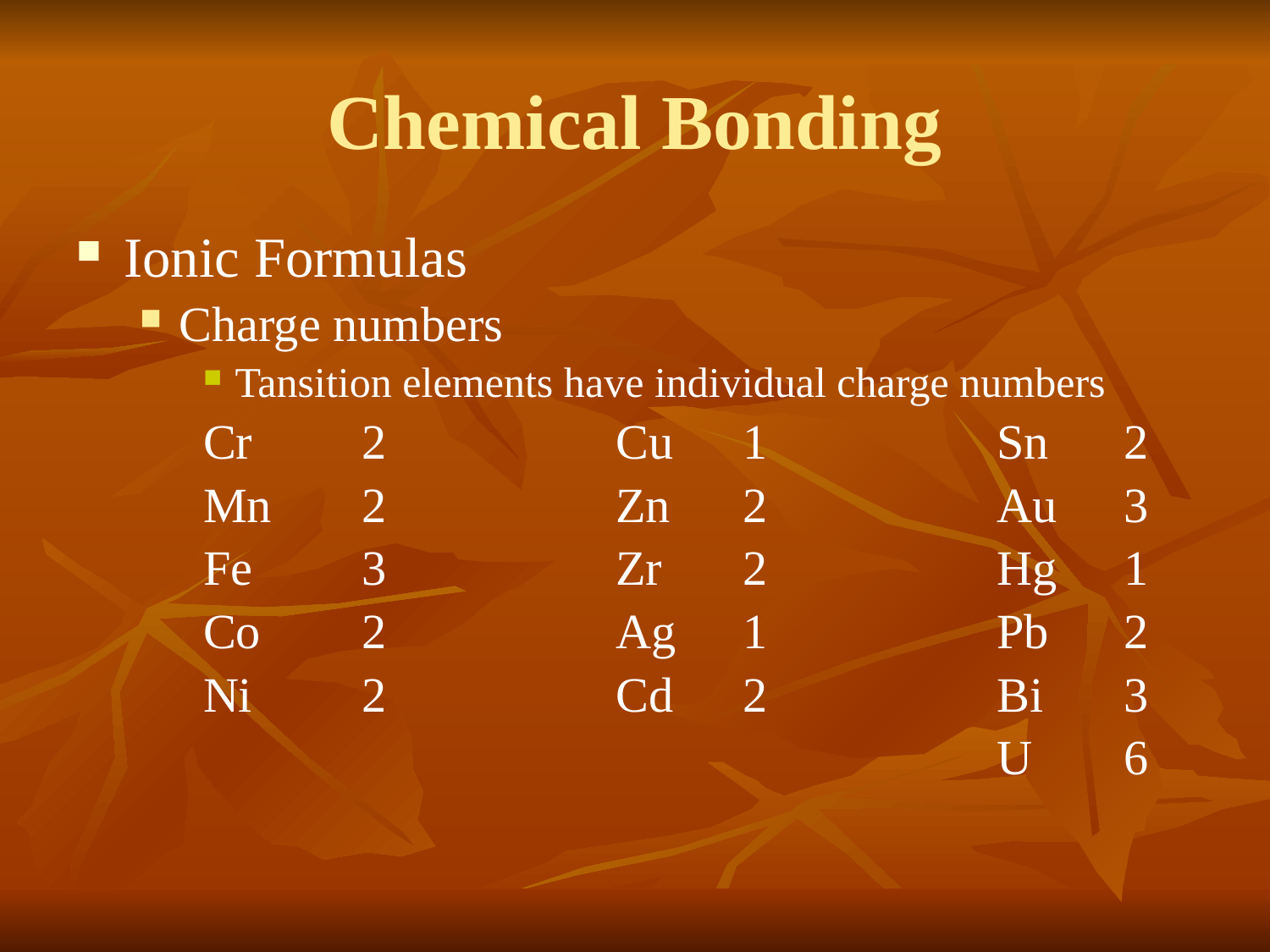

# Chemical Bonding
Ionic Formulas
Charge numbers
Tansition elements have individual charge numbers
Cr	2		Cu	1		Sn	2
Mn	2		Zn	2		Au	3
Fe	3		Zr	2		Hg	1
Co	2		Ag	1		Pb	2
Ni	2		Cd	2		Bi	3
							U	6